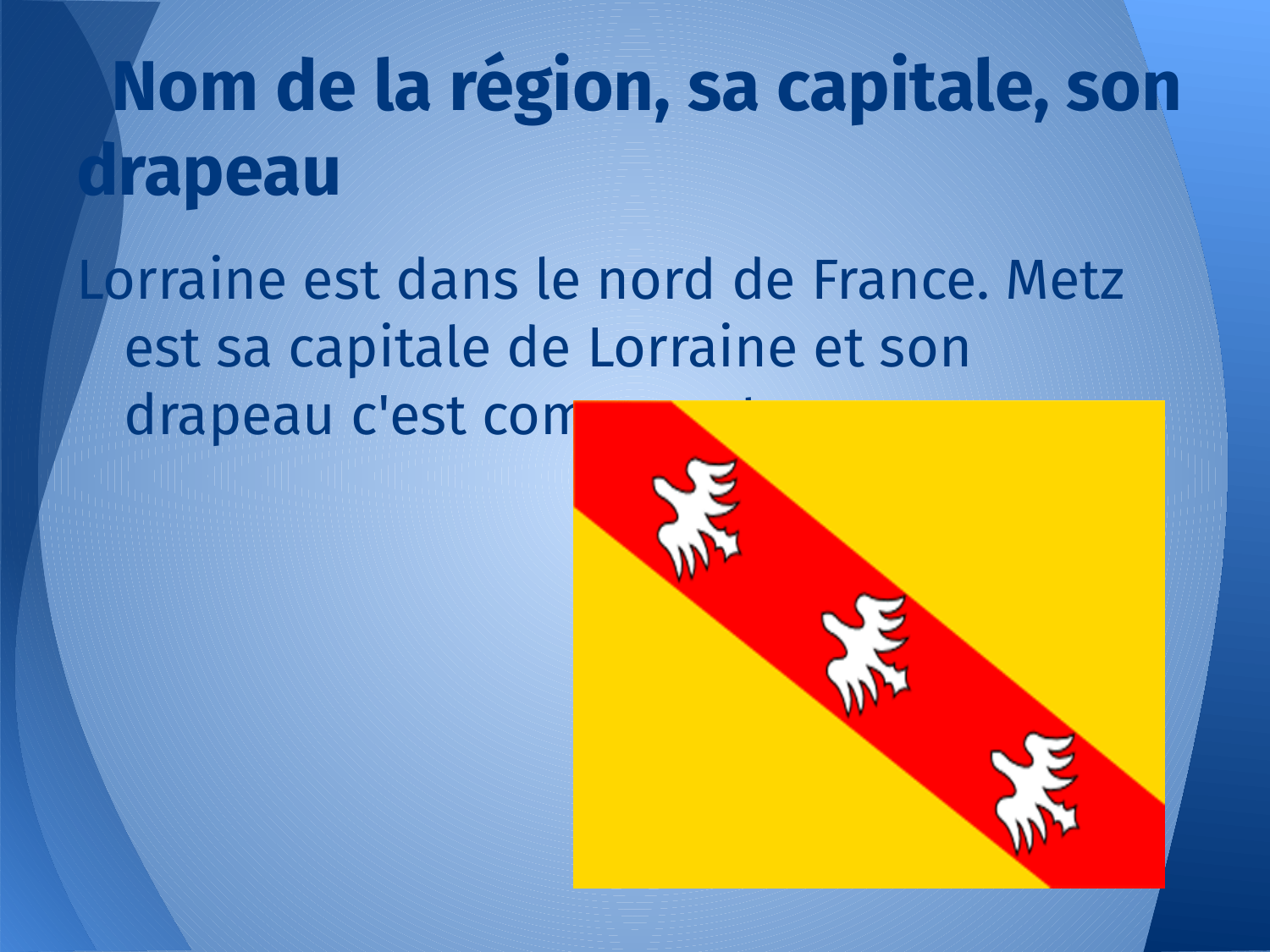

# Nom de la région, sa capitale, son drapeau
Lorraine est dans le nord de France. Metz est sa capitale de Lorraine et son drapeau c'est comme cet....